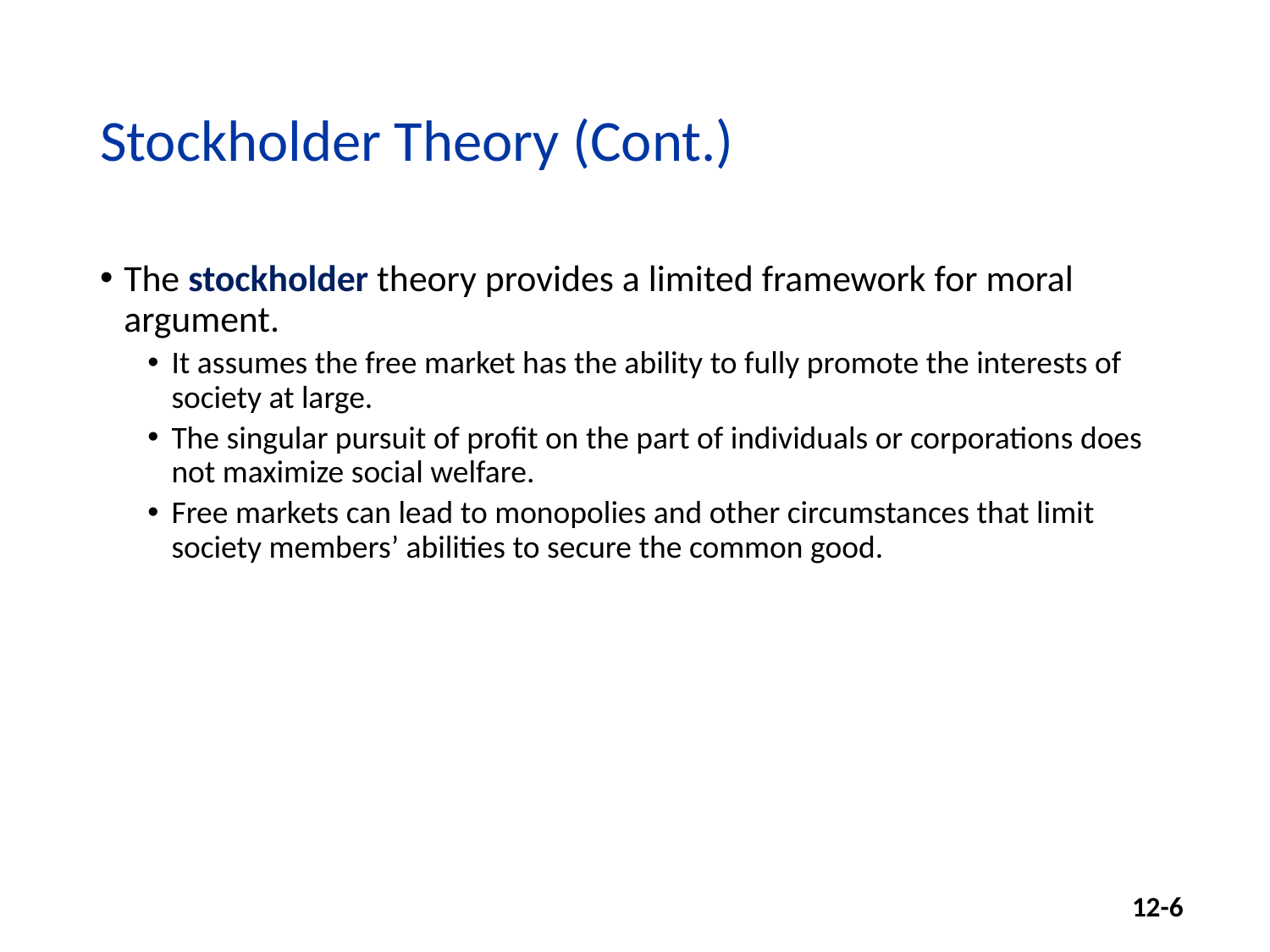

# Stockholder Theory (Cont.)
The stockholder theory provides a limited framework for moral argument.
It assumes the free market has the ability to fully promote the interests of society at large.
The singular pursuit of profit on the part of individuals or corporations does not maximize social welfare.
Free markets can lead to monopolies and other circumstances that limit society members’ abilities to secure the common good.